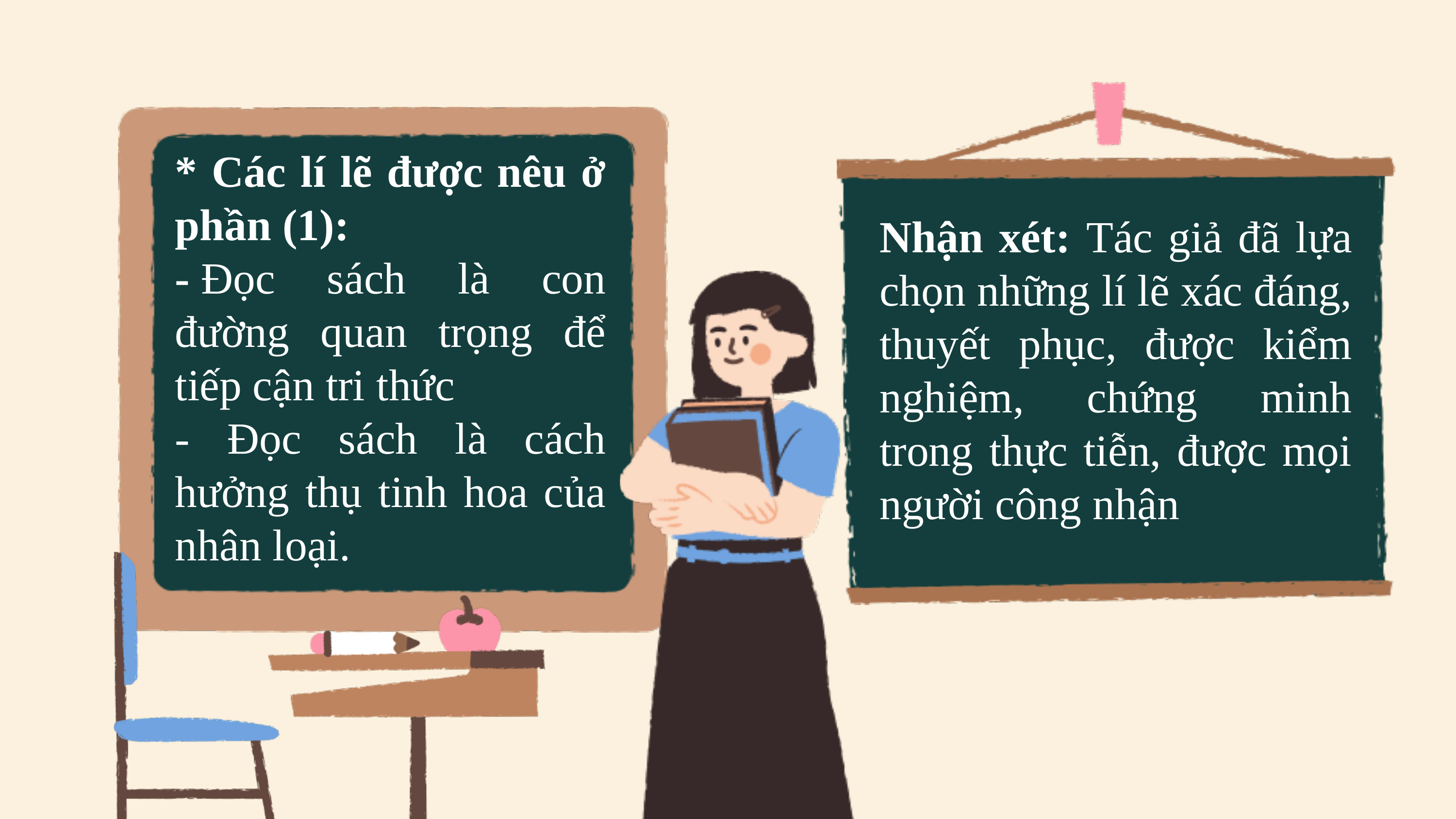

* Các lí lẽ được nêu ở phần (1):
- Đọc sách là con đường quan trọng để tiếp cận tri thức
- Đọc sách là cách hưởng thụ tinh hoa của nhân loại.
Nhận xét: Tác giả đã lựa chọn những lí lẽ xác đáng, thuyết phục, được kiểm nghiệm, chứng minh trong thực tiễn, được mọi người công nhận